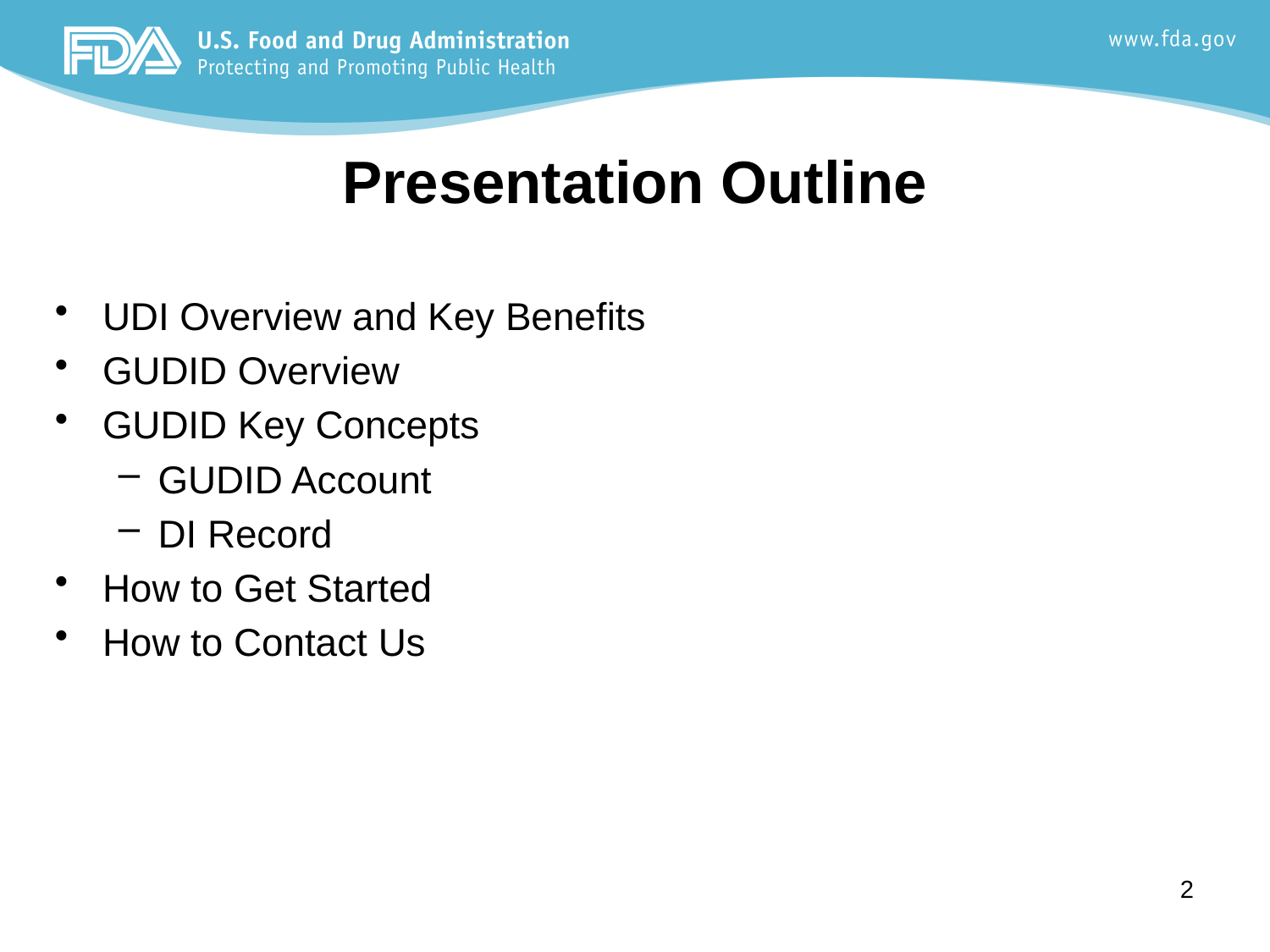

Presentation Outline
UDI Overview and Key Benefits
GUDID Overview
GUDID Key Concepts
GUDID Account
DI Record
How to Get Started
How to Contact Us

2